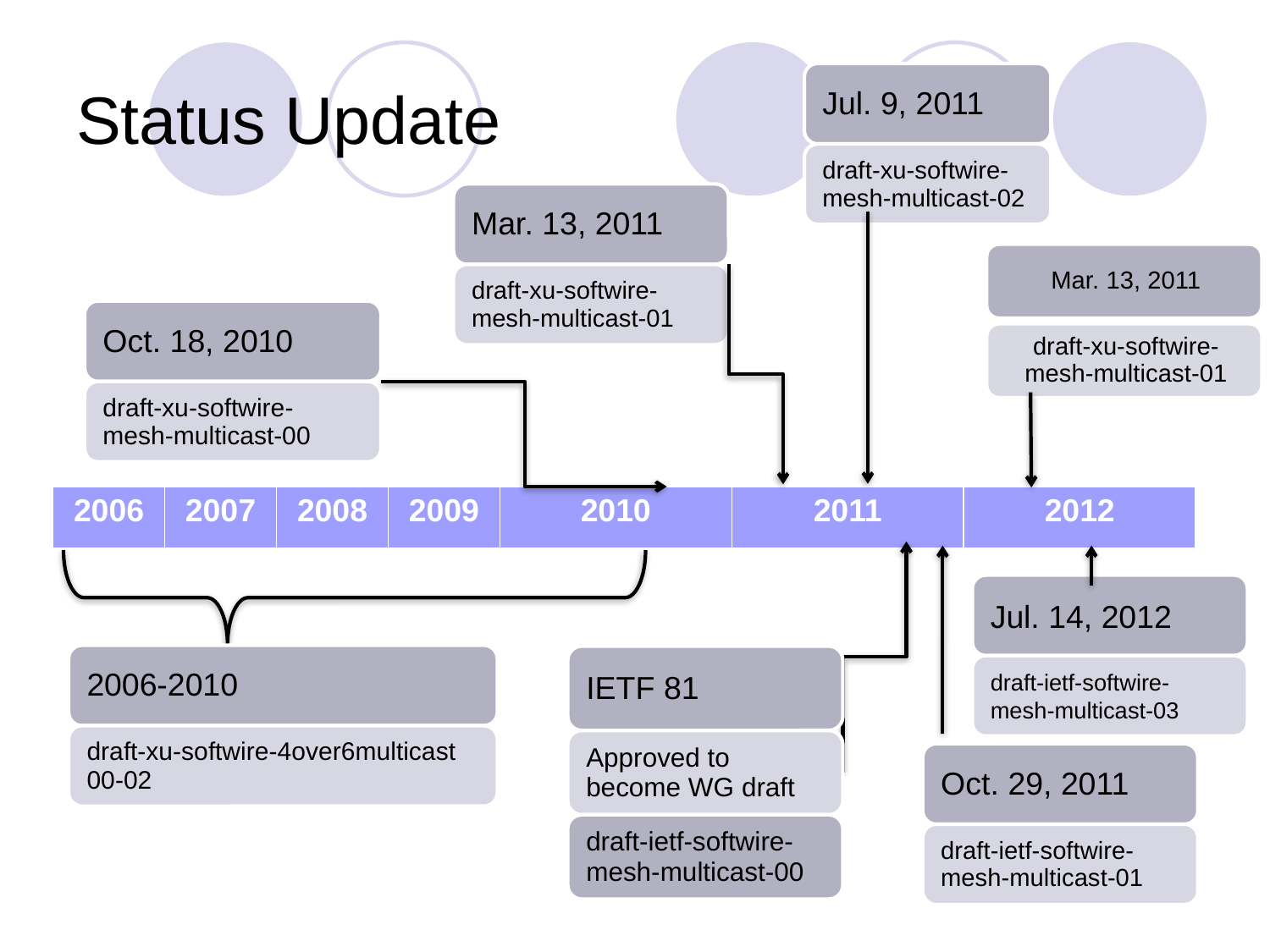

# Status Update
Jul. 9, 2011
draft-xu-softwire-mesh-multicast-02
Mar. 13, 2011
draft-xu-softwire-mesh-multicast-01
Mar. 13, 2011
draft-xu-softwire-mesh-multicast-01
Oct. 18, 2010
draft-xu-softwire-mesh-multicast-00

| 2006 | 2007 | 2008 | 2009 | 2010 | 2011 | 2012 |
| --- | --- | --- | --- | --- | --- | --- |
Jul. 14, 2012
draft-ietf-softwire-mesh-multicast-03
2006-2010
draft-xu-softwire-4over6multicast 00-02
IETF 81
Approved to become WG draft
draft-ietf-softwire-mesh-multicast-00
Oct. 29, 2011
draft-ietf-softwire-mesh-multicast-01